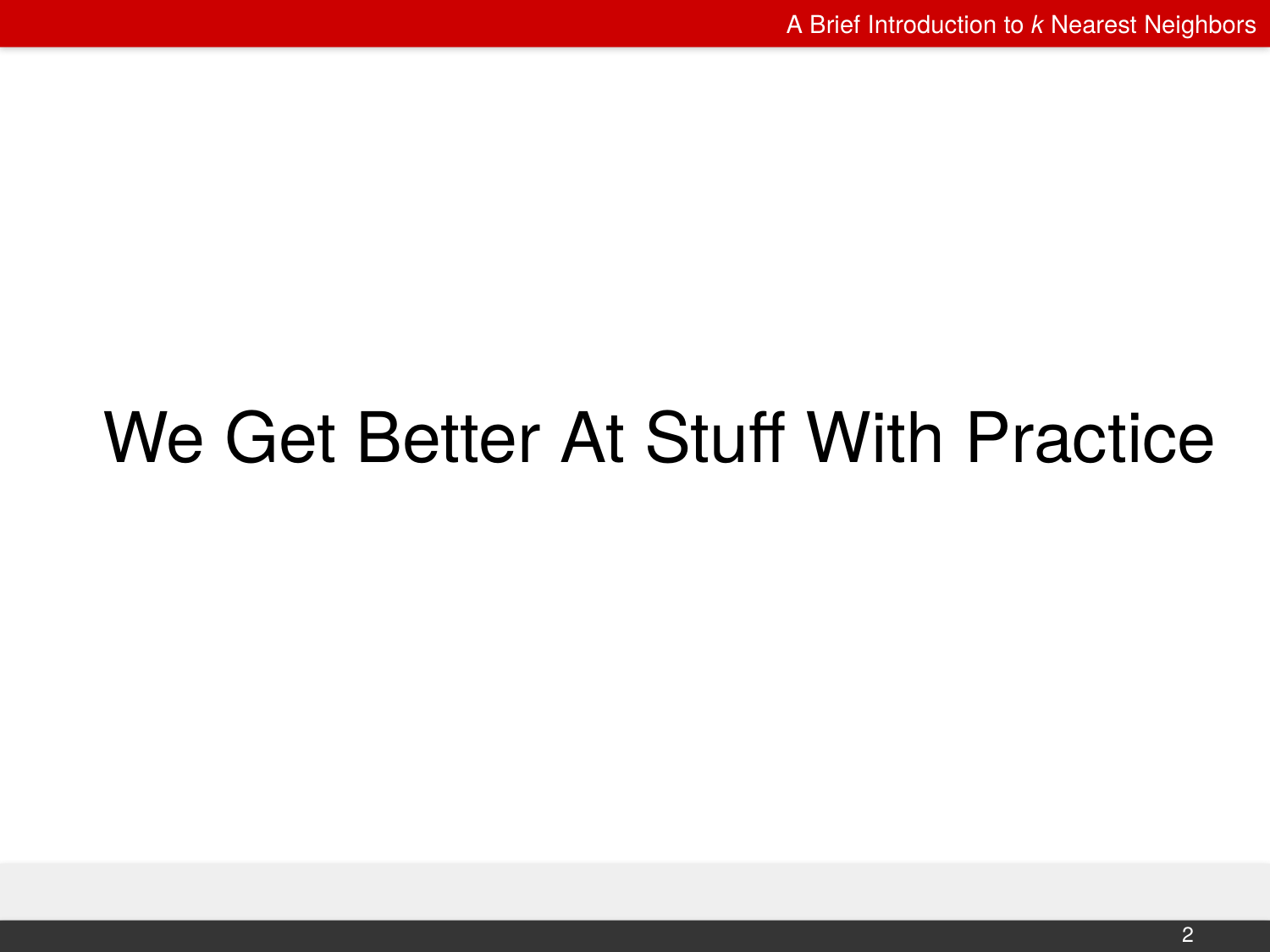

# We Get Better At Stuff With Practice
2